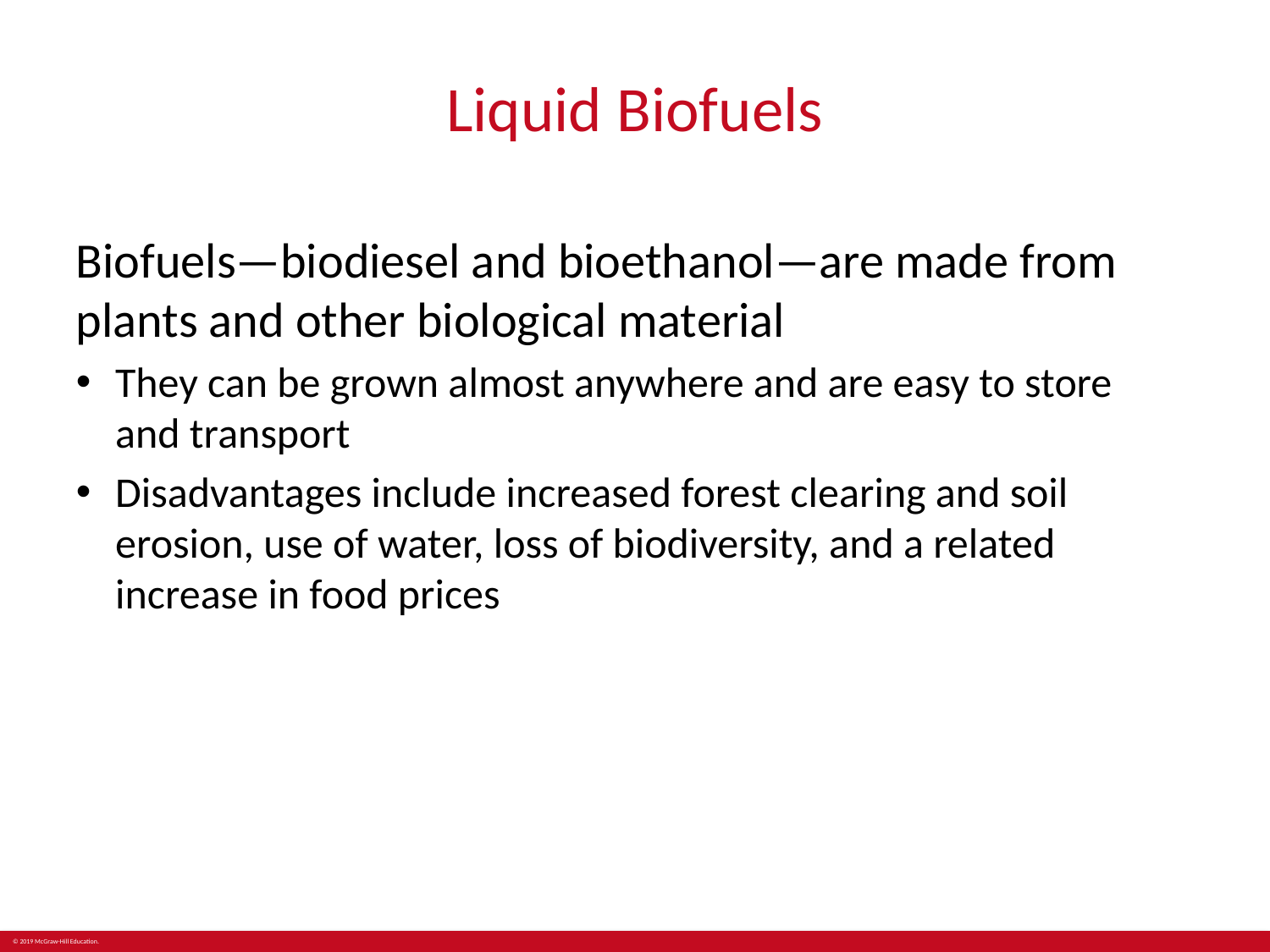

# Liquid Biofuels
Biofuels—biodiesel and bioethanol—are made from plants and other biological material
They can be grown almost anywhere and are easy to store
and transport
Disadvantages include increased forest clearing and soil erosion, use of water, loss of biodiversity, and a related increase in food prices